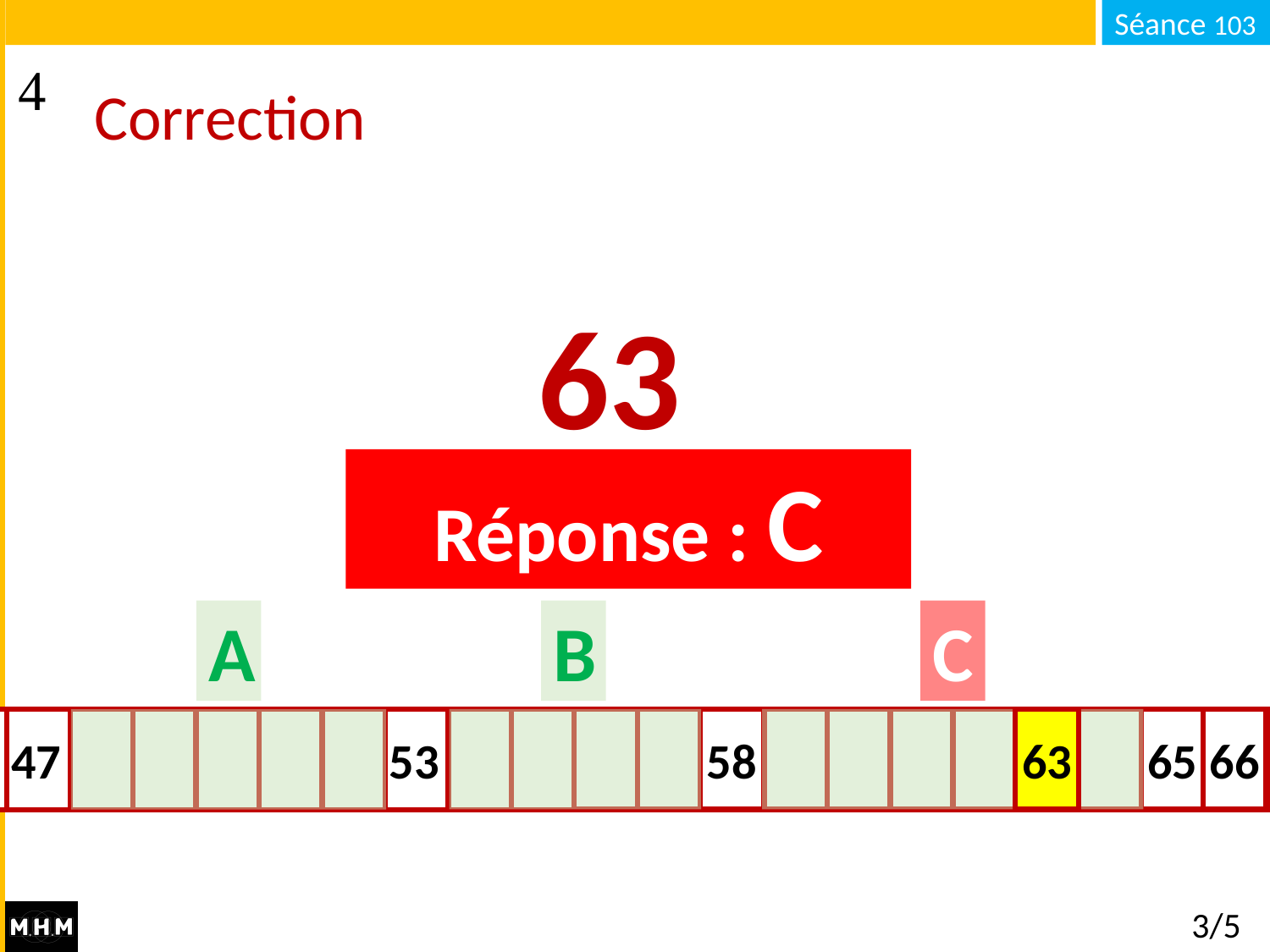

# Correction
63
Réponse : C
A
B
C
63

32
65
66
29
18
27
26
25
21
58
22
11
13
14
15
16
17
53
19
20
47
24
3/5